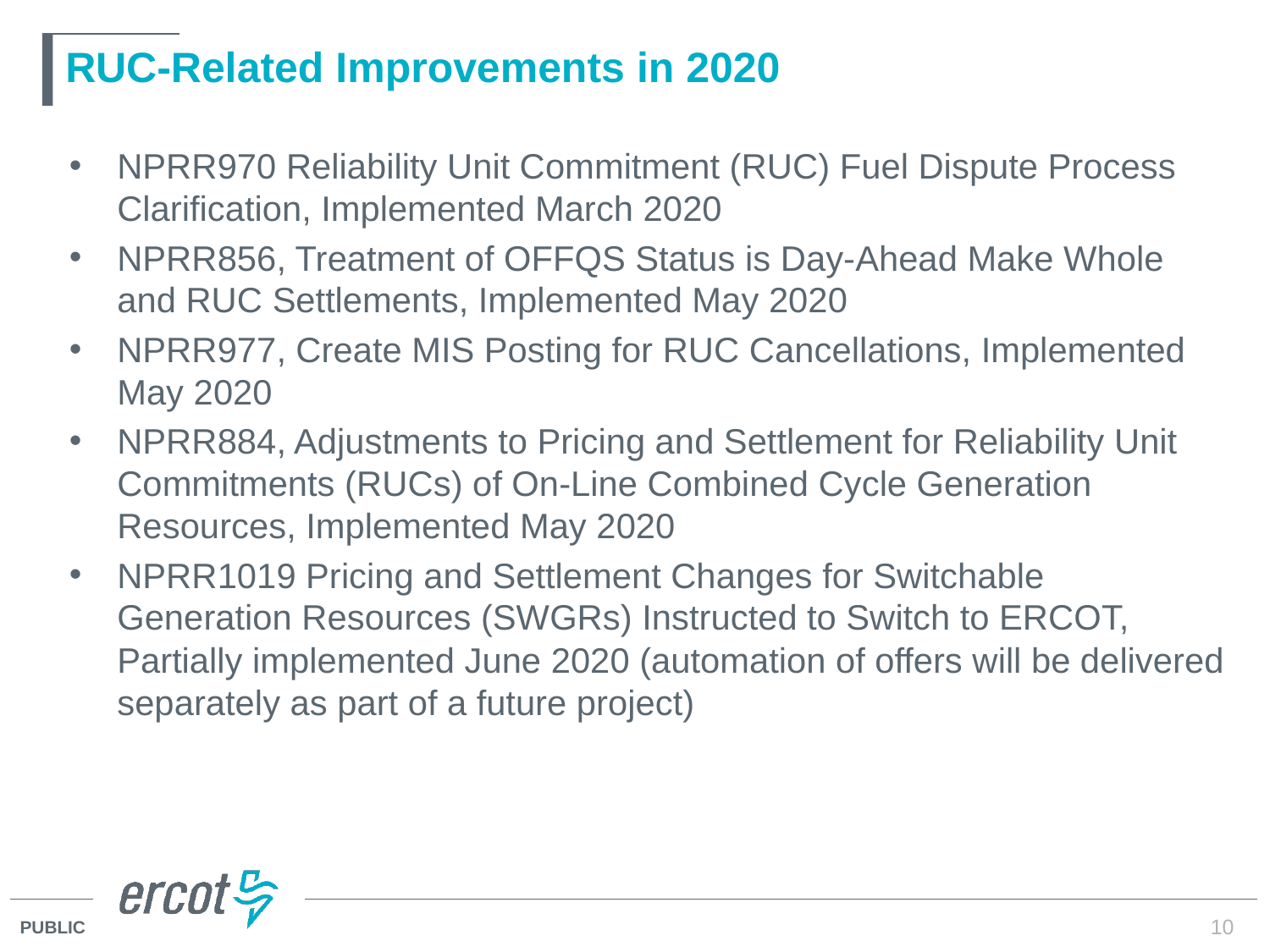

# RUC-Related Improvements in 2020
NPRR970 Reliability Unit Commitment (RUC) Fuel Dispute Process Clarification, Implemented March 2020
NPRR856, Treatment of OFFQS Status is Day-Ahead Make Whole and RUC Settlements, Implemented May 2020
NPRR977, Create MIS Posting for RUC Cancellations, Implemented May 2020
NPRR884, Adjustments to Pricing and Settlement for Reliability Unit Commitments (RUCs) of On-Line Combined Cycle Generation Resources, Implemented May 2020
NPRR1019 Pricing and Settlement Changes for Switchable Generation Resources (SWGRs) Instructed to Switch to ERCOT,  Partially implemented June 2020 (automation of offers will be delivered separately as part of a future project)

10